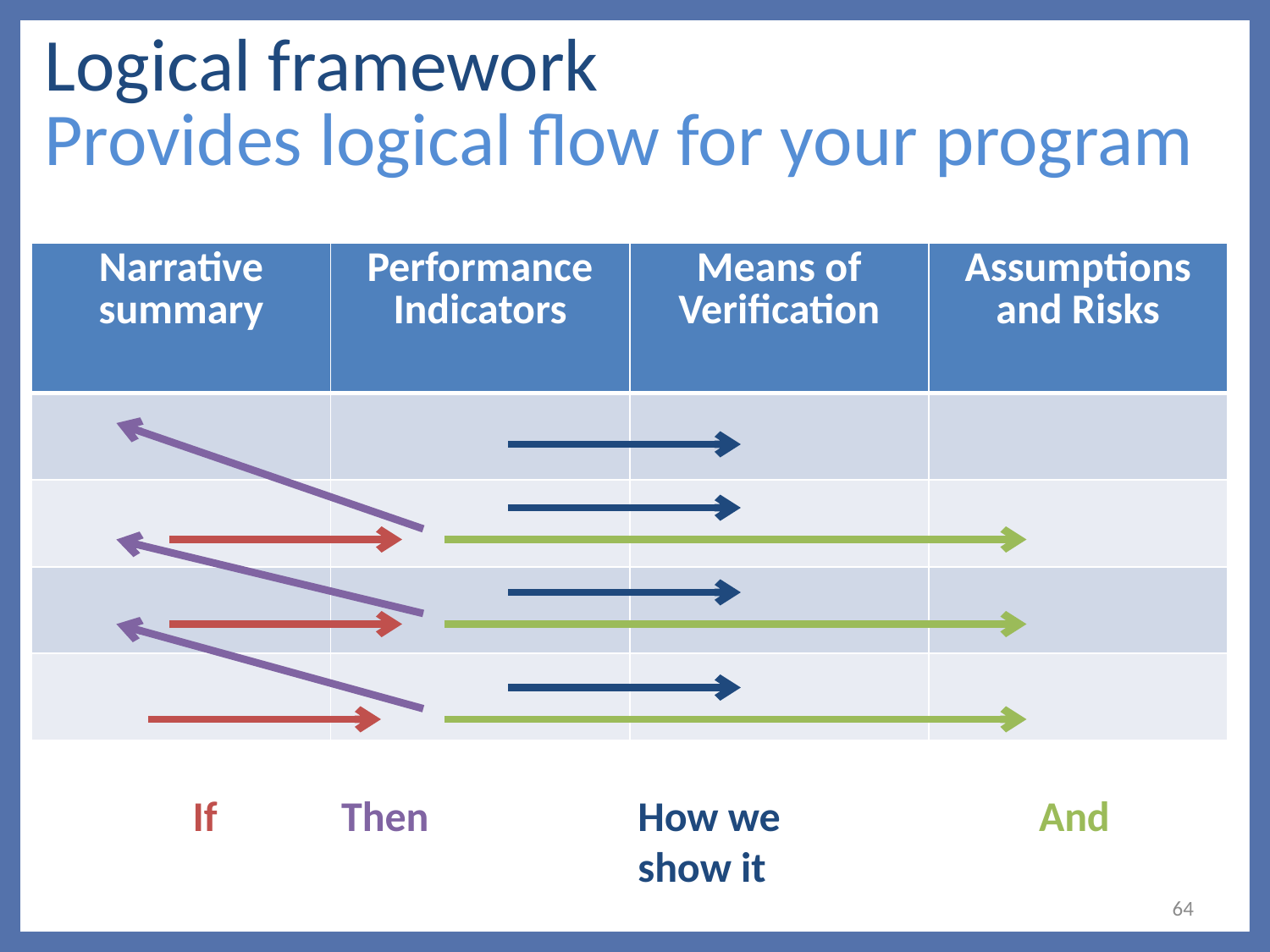

Logical framework
Provides logical flow for your program
| Narrative summary | Performance Indicators | Means of Verification | Assumptions and Risks |
| --- | --- | --- | --- |
|  |  |  |  |
|  |  |  |  |
|  |  |  |  |
|  |  |  |  |
If
Then
How we
show it
And
64